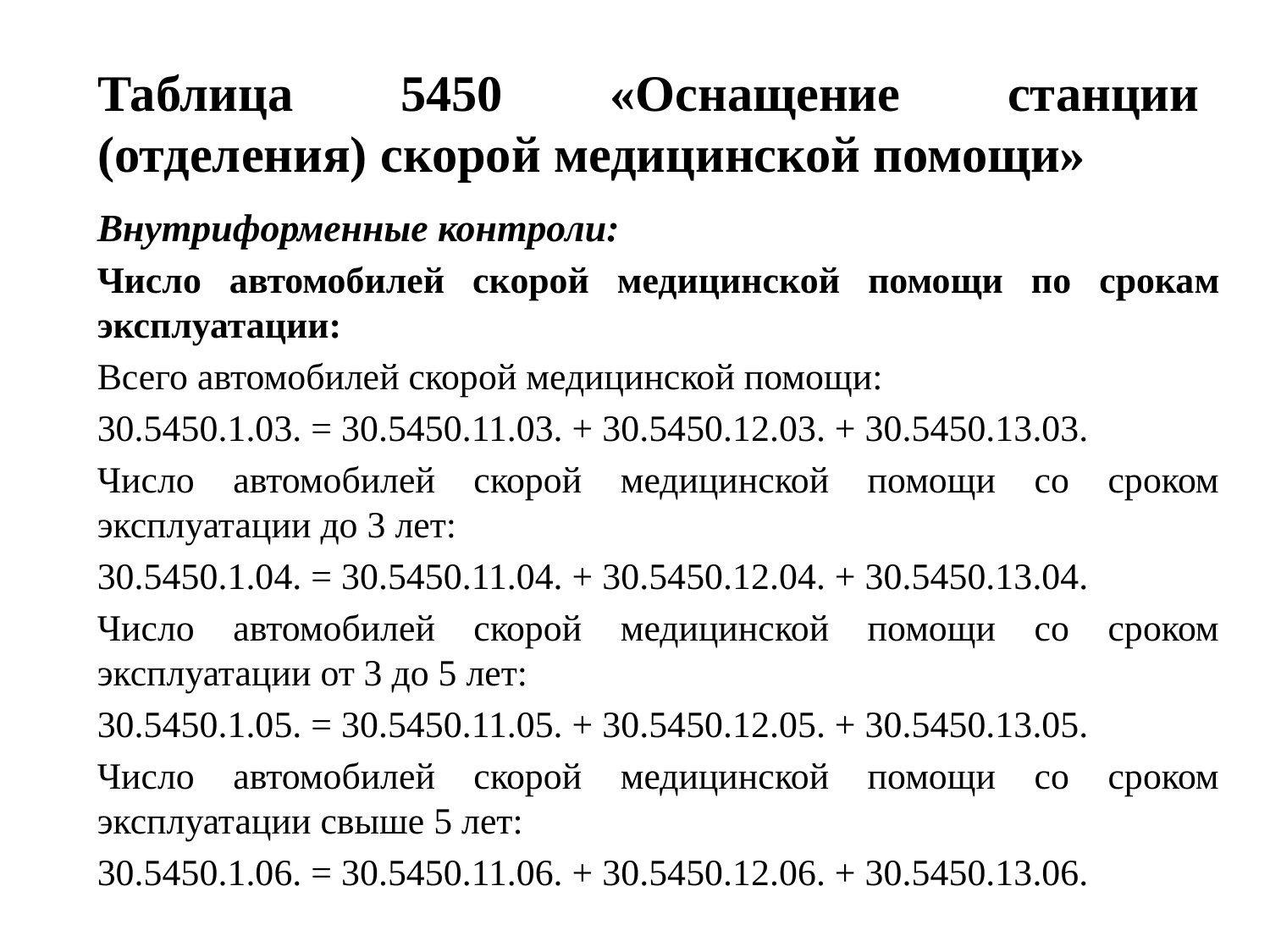

# Таблица 5450 «Оснащение станции (отделения) скорой медицинской помощи»
Внутриформенные контроли:
Число автомобилей скорой медицинской помощи по срокам эксплуатации:
Всего автомобилей скорой медицинской помощи:
30.5450.1.03. = 30.5450.11.03. + 30.5450.12.03. + 30.5450.13.03.
Число автомобилей скорой медицинской помощи со сроком эксплуатации до 3 лет:
30.5450.1.04. = 30.5450.11.04. + 30.5450.12.04. + 30.5450.13.04.
Число автомобилей скорой медицинской помощи со сроком эксплуатации от 3 до 5 лет:
30.5450.1.05. = 30.5450.11.05. + 30.5450.12.05. + 30.5450.13.05.
Число автомобилей скорой медицинской помощи со сроком эксплуатации свыше 5 лет:
30.5450.1.06. = 30.5450.11.06. + 30.5450.12.06. + 30.5450.13.06.